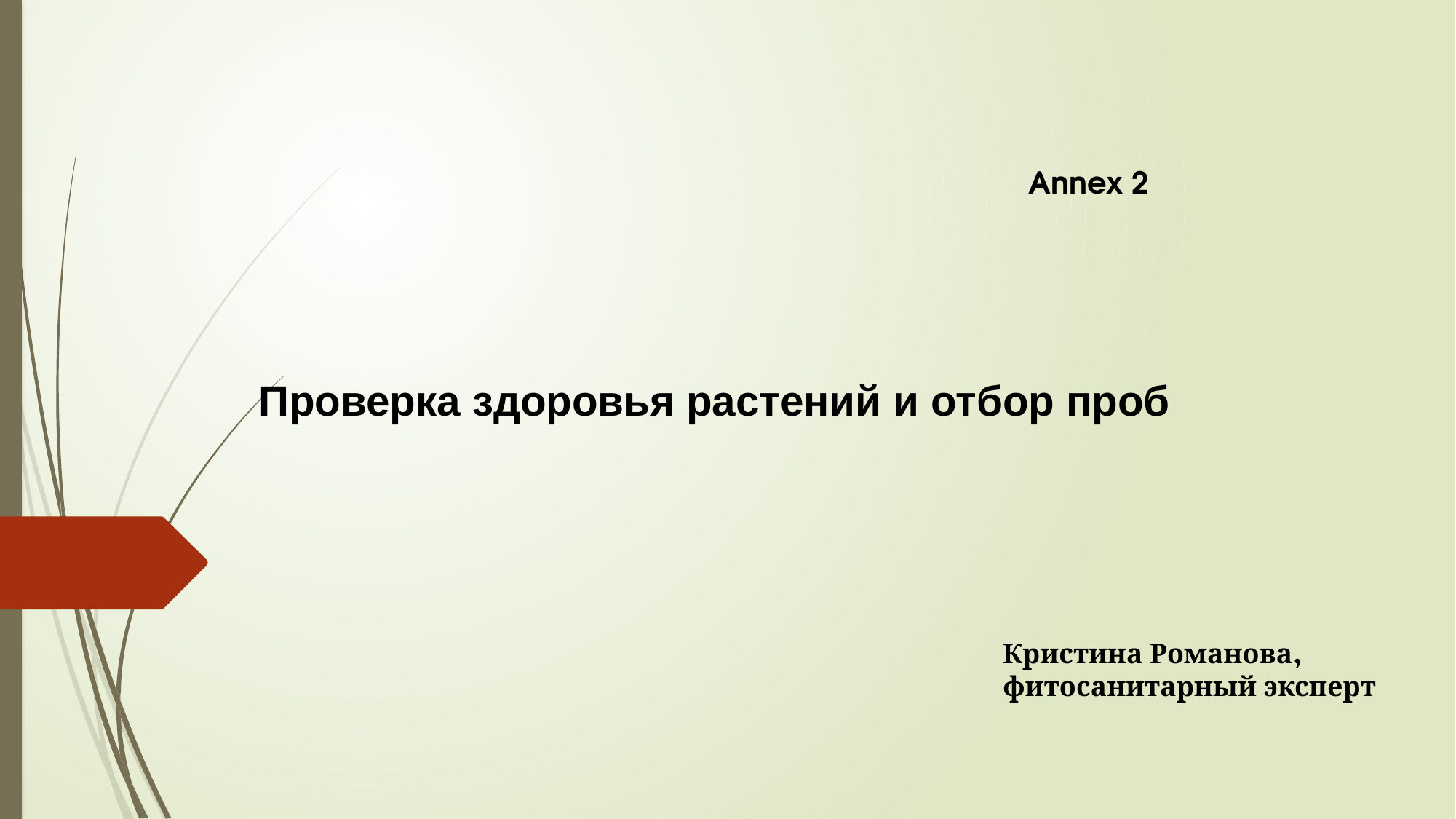

Annex 2
# Проверка здоровья растений и отбор проб
Кристина Романова, фитосанитарный эксперт